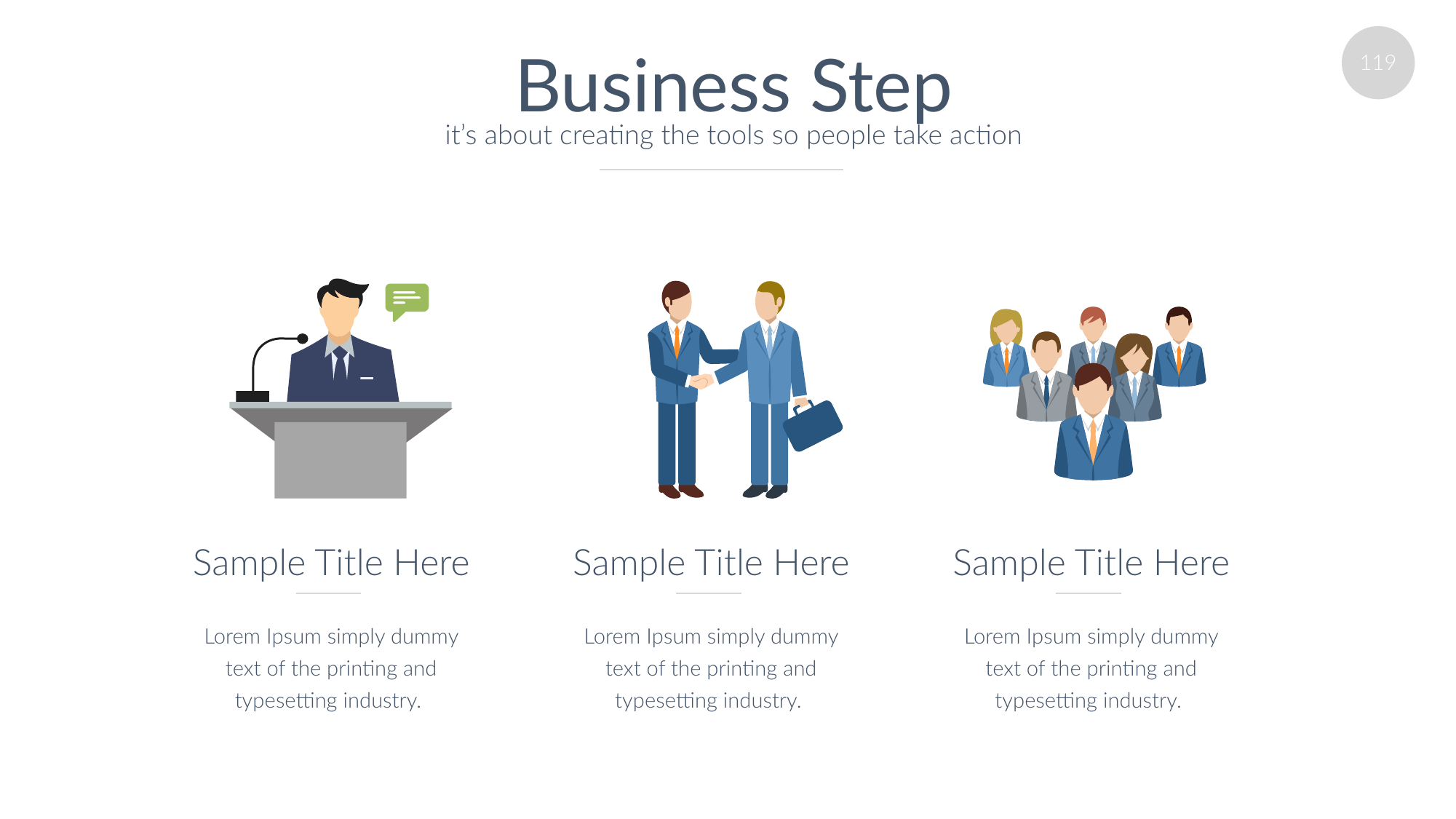

# Business Step
it’s about creating the tools so people take action

Sample Title Here
Lorem Ipsum simply dummy text of the printing and typesetting industry.
Sample Title Here
Lorem Ipsum simply dummy text of the printing and typesetting industry.
Sample Title Here
Lorem Ipsum simply dummy text of the printing and typesetting industry.